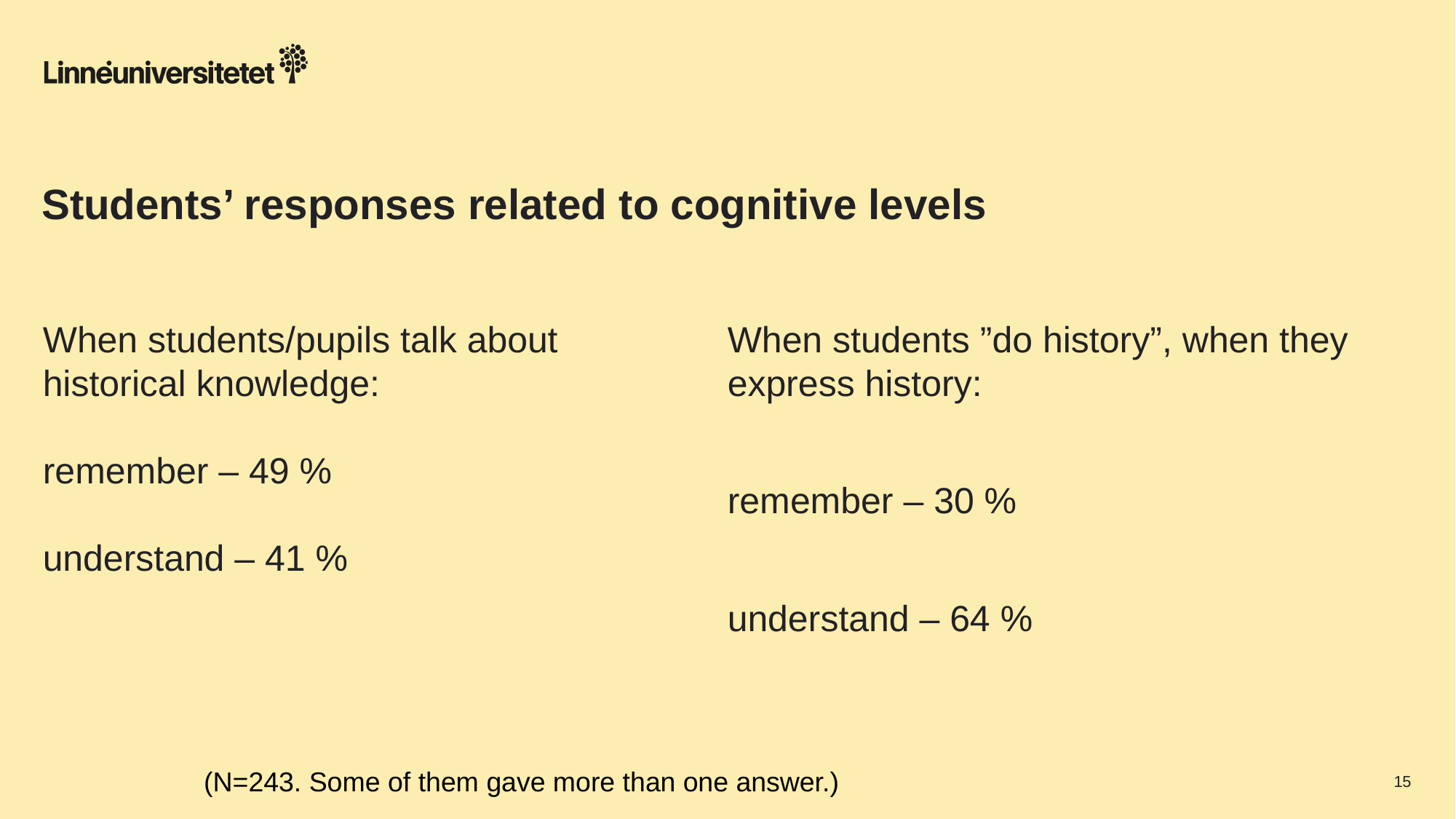

# Students’ responses related to cognitive levels
When students/pupils talk about historical knowledge:

remember – 49 %

understand – 41 %

When students ”do history”, when they express history:

remember – 30 %

understand – 64 %

(N=243. Some of them gave more than one answer.)
15